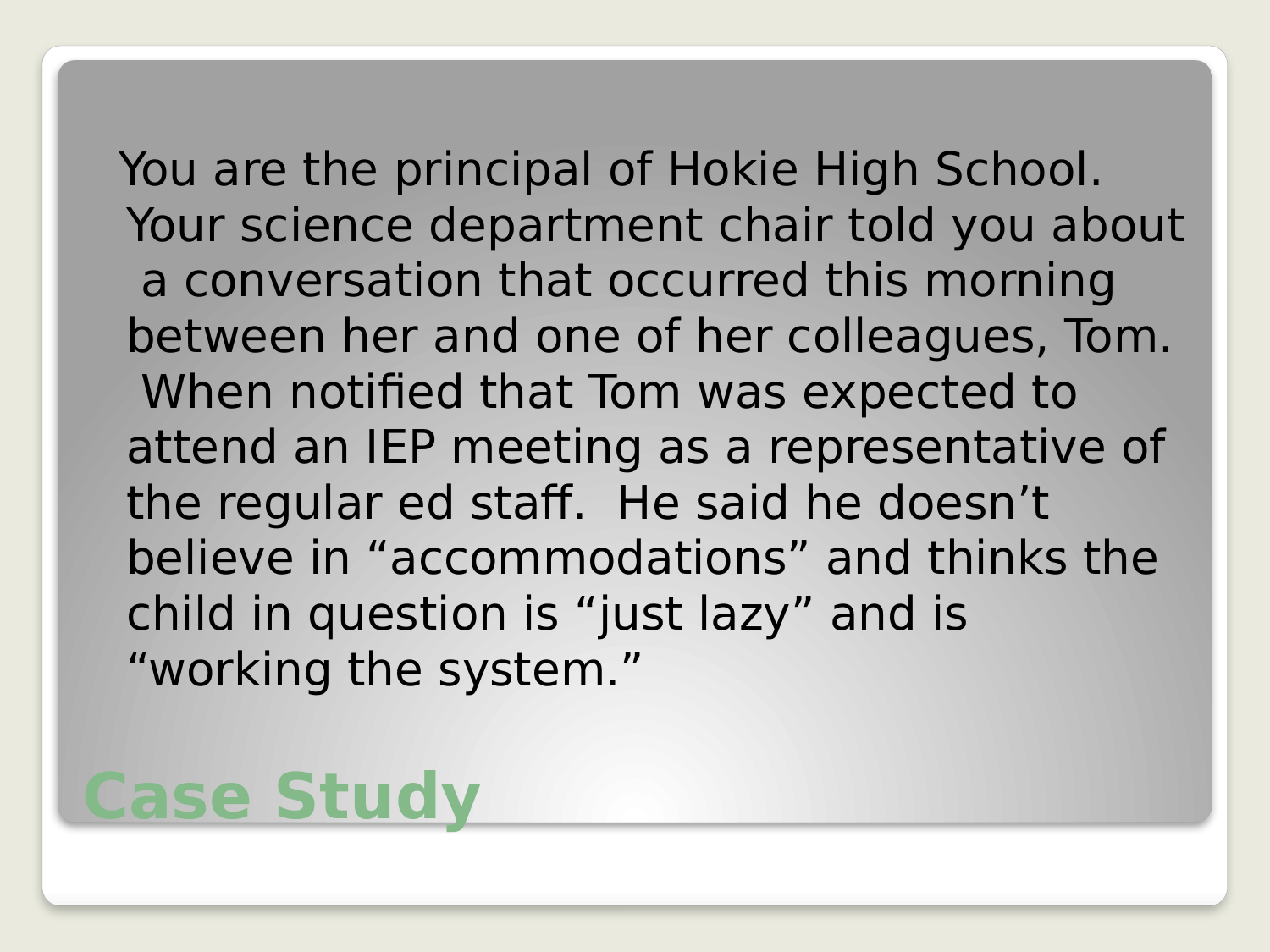

You are the principal of Hokie High School.  Your science department chair told you about  a conversation that occurred this morning between her and one of her colleagues, Tom.  When notified that Tom was expected to attend an IEP meeting as a representative of the regular ed staff.  He said he doesn’t believe in “accommodations” and thinks the child in question is “just lazy” and is “working the system.”
# Case Study